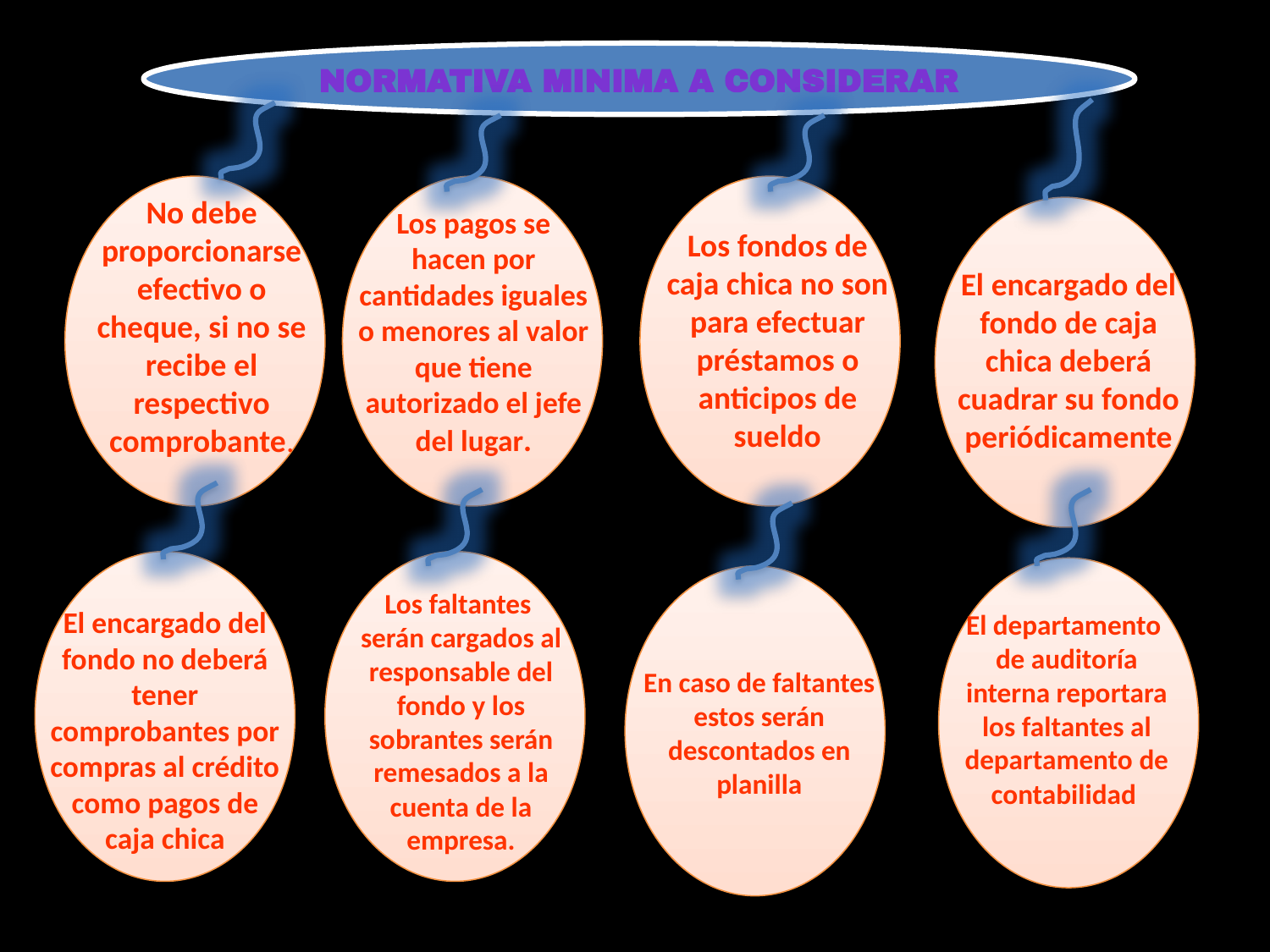

NORMATIVA MINIMA A CONSIDERAR

No debe proporcionarse efectivo o cheque, si no se recibe el respectivo comprobante.

Los pagos se hacen por cantidades iguales o menores al valor que tiene autorizado el jefe del lugar.

Los fondos de caja chica no son para efectuar préstamos o anticipos de sueldo
El encargado del fondo de caja chica deberá cuadrar su fondo periódicamente

Los faltantes
serán cargados al responsable del fondo y los sobrantes serán remesados a la cuenta de la empresa.
El encargado del fondo no deberá tener comprobantes por compras al crédito como pagos de caja chica
El departamento
de auditoría interna reportara los faltantes al departamento de contabilidad
En caso de faltantes estos serán descontados en planilla